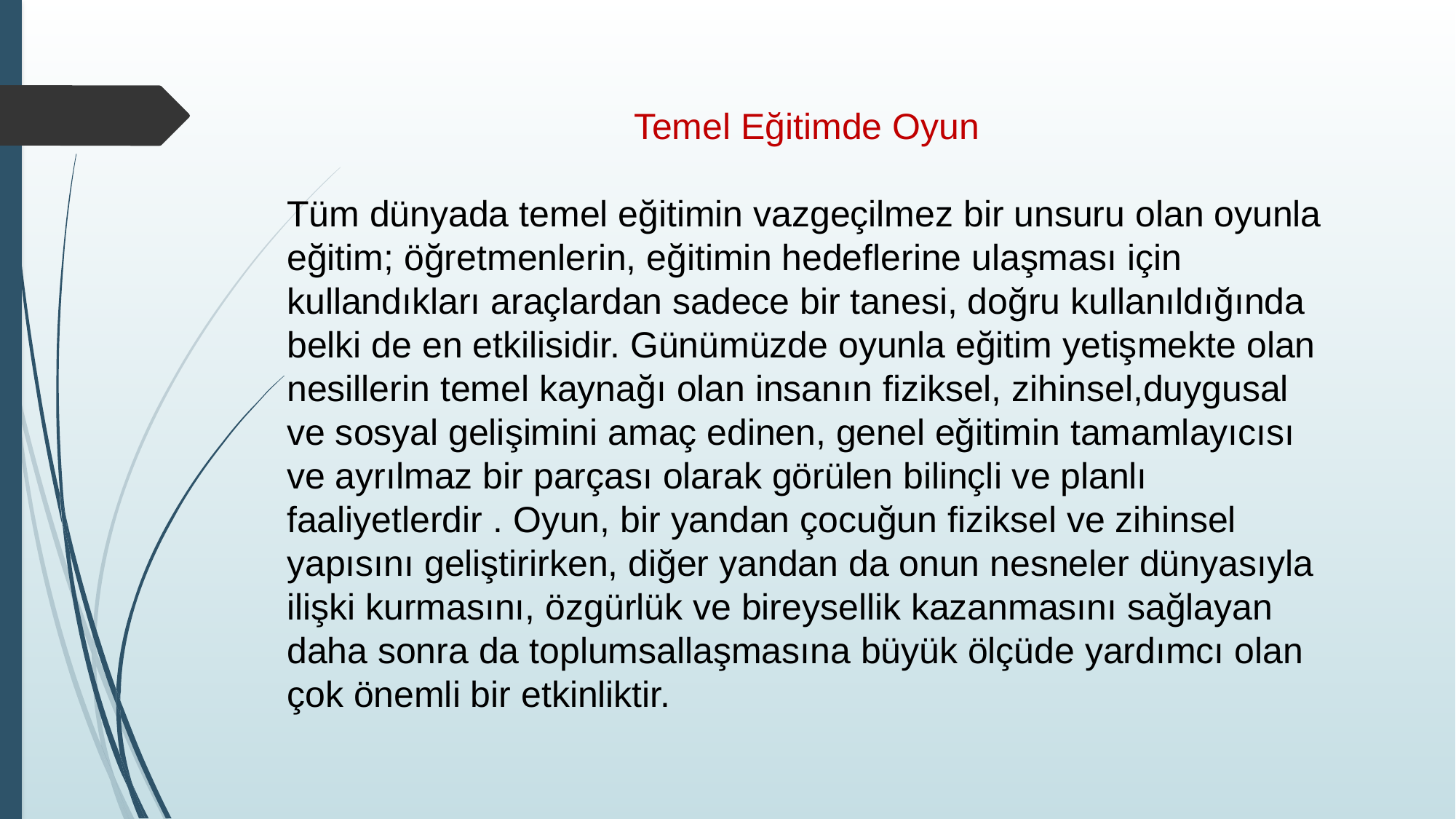

Temel Eğitimde Oyun

Tüm dünyada temel eğitimin vazgeçilmez bir unsuru olan oyunla eğitim; öğretmenlerin, eğitimin hedeflerine ulaşması için kullandıkları araçlardan sadece bir tanesi, doğru kullanıldığında belki de en etkilisidir. Günümüzde oyunla eğitim yetişmekte olan nesillerin temel kaynağı olan insanın fiziksel, zihinsel,duygusal ve sosyal gelişimini amaç edinen, genel eğitimin tamamlayıcısı ve ayrılmaz bir parçası olarak görülen bilinçli ve planlı faaliyetlerdir . Oyun, bir yandan çocuğun fiziksel ve zihinsel yapısını geliştirirken, diğer yandan da onun nesneler dünyasıyla ilişki kurmasını, özgürlük ve bireysellik kazanmasını sağlayan daha sonra da toplumsallaşmasına büyük ölçüde yardımcı olan çok önemli bir etkinliktir.